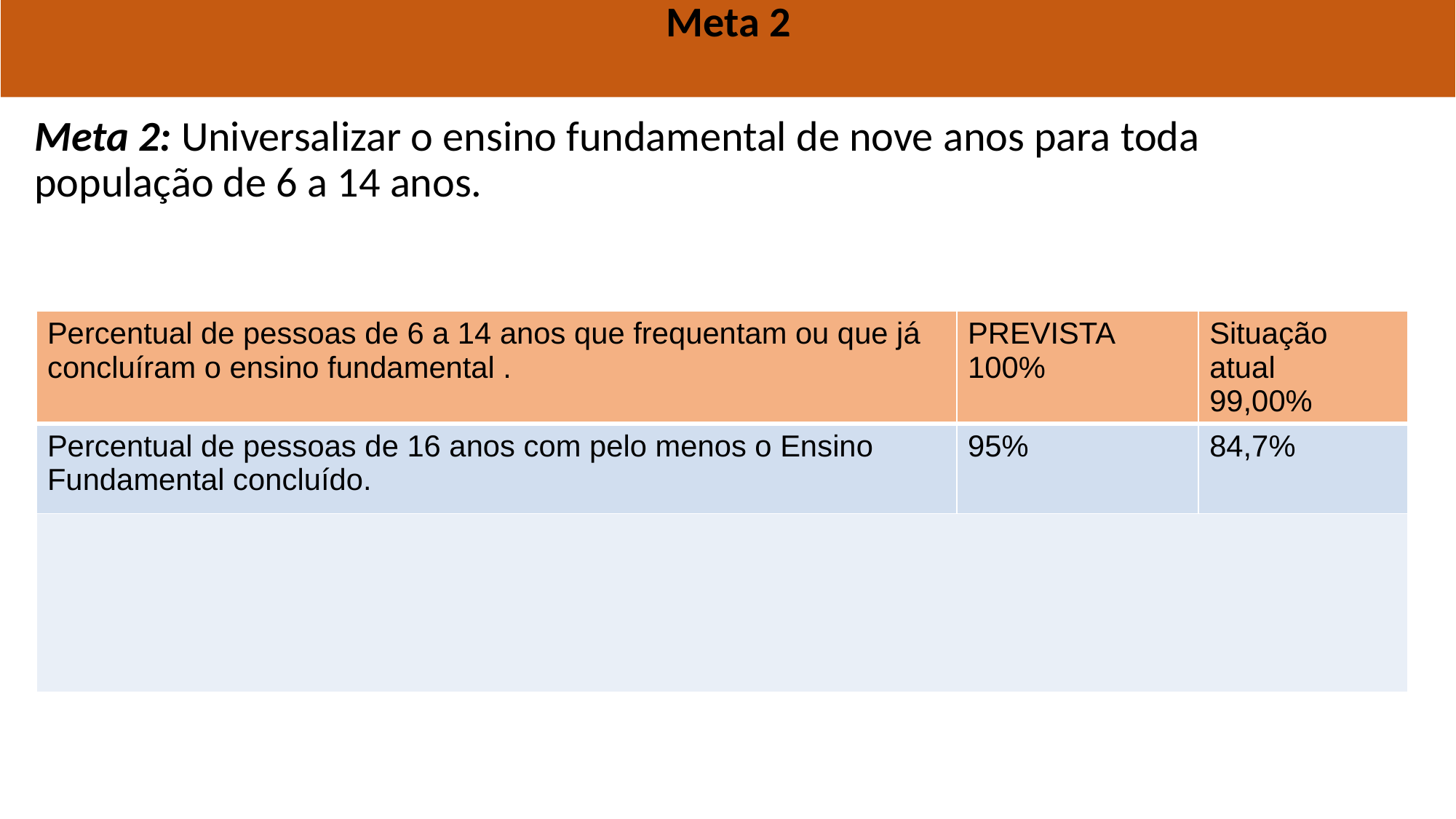

# Meta 2
Meta 2: Universalizar o ensino fundamental de nove anos para toda população de 6 a 14 anos.

| Percentual de pessoas de 6 a 14 anos que frequentam ou que já concluíram o ensino fundamental . | PREVISTA 100% | Situação atual 99,00% |
| --- | --- | --- |
| Percentual de pessoas de 16 anos com pelo menos o Ensino Fundamental concluído. | 95% | 84,7% |
|  |  |  |